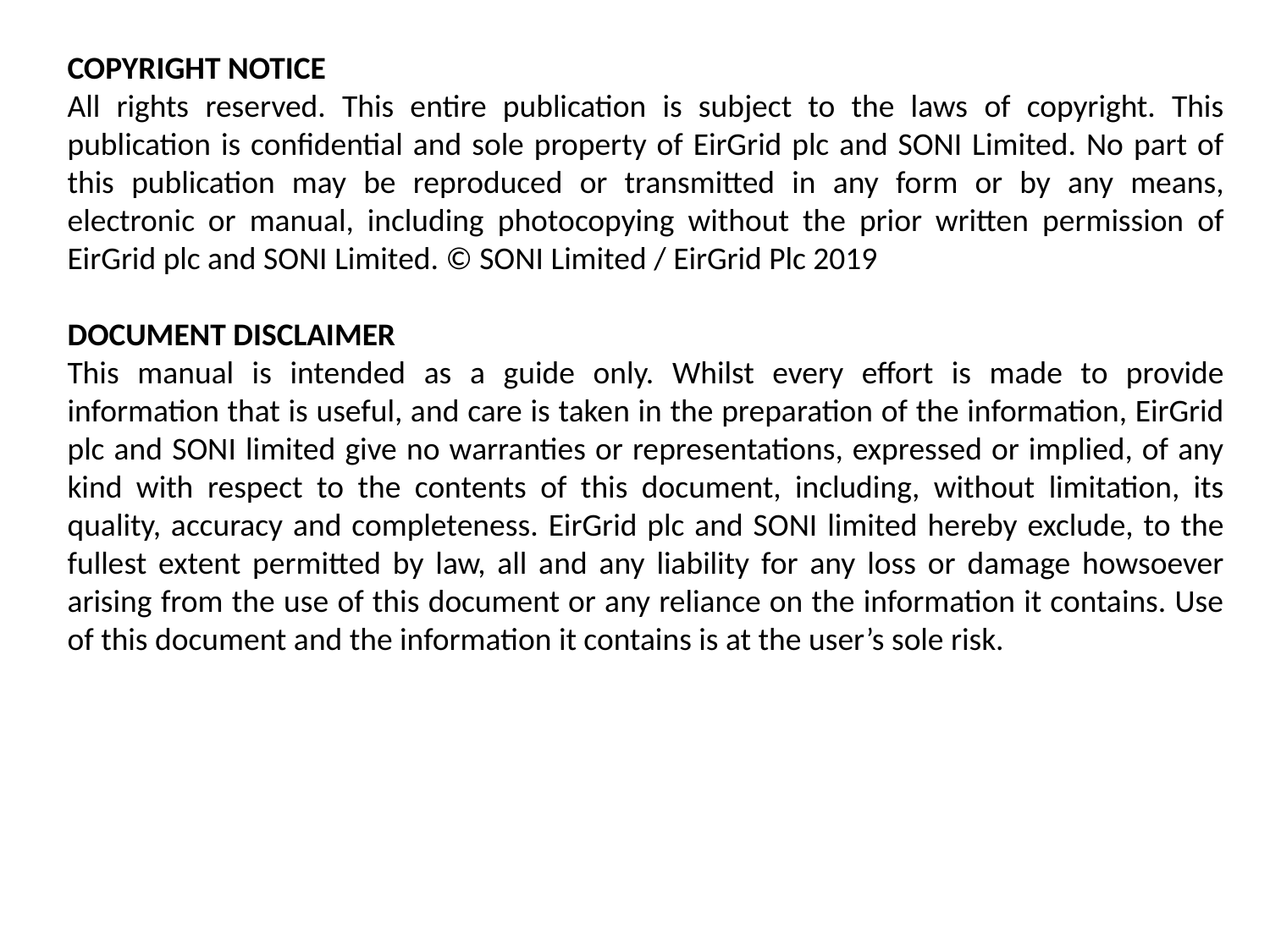

COPYRIGHT NOTICE
All rights reserved. This entire publication is subject to the laws of copyright. This publication is confidential and sole property of EirGrid plc and SONI Limited. No part of this publication may be reproduced or transmitted in any form or by any means, electronic or manual, including photocopying without the prior written permission of EirGrid plc and SONI Limited. © SONI Limited / EirGrid Plc 2019

DOCUMENT DISCLAIMER
This manual is intended as a guide only. Whilst every effort is made to provide information that is useful, and care is taken in the preparation of the information, EirGrid plc and SONI limited give no warranties or representations, expressed or implied, of any kind with respect to the contents of this document, including, without limitation, its quality, accuracy and completeness. EirGrid plc and SONI limited hereby exclude, to the fullest extent permitted by law, all and any liability for any loss or damage howsoever arising from the use of this document or any reliance on the information it contains. Use of this document and the information it contains is at the user’s sole risk.